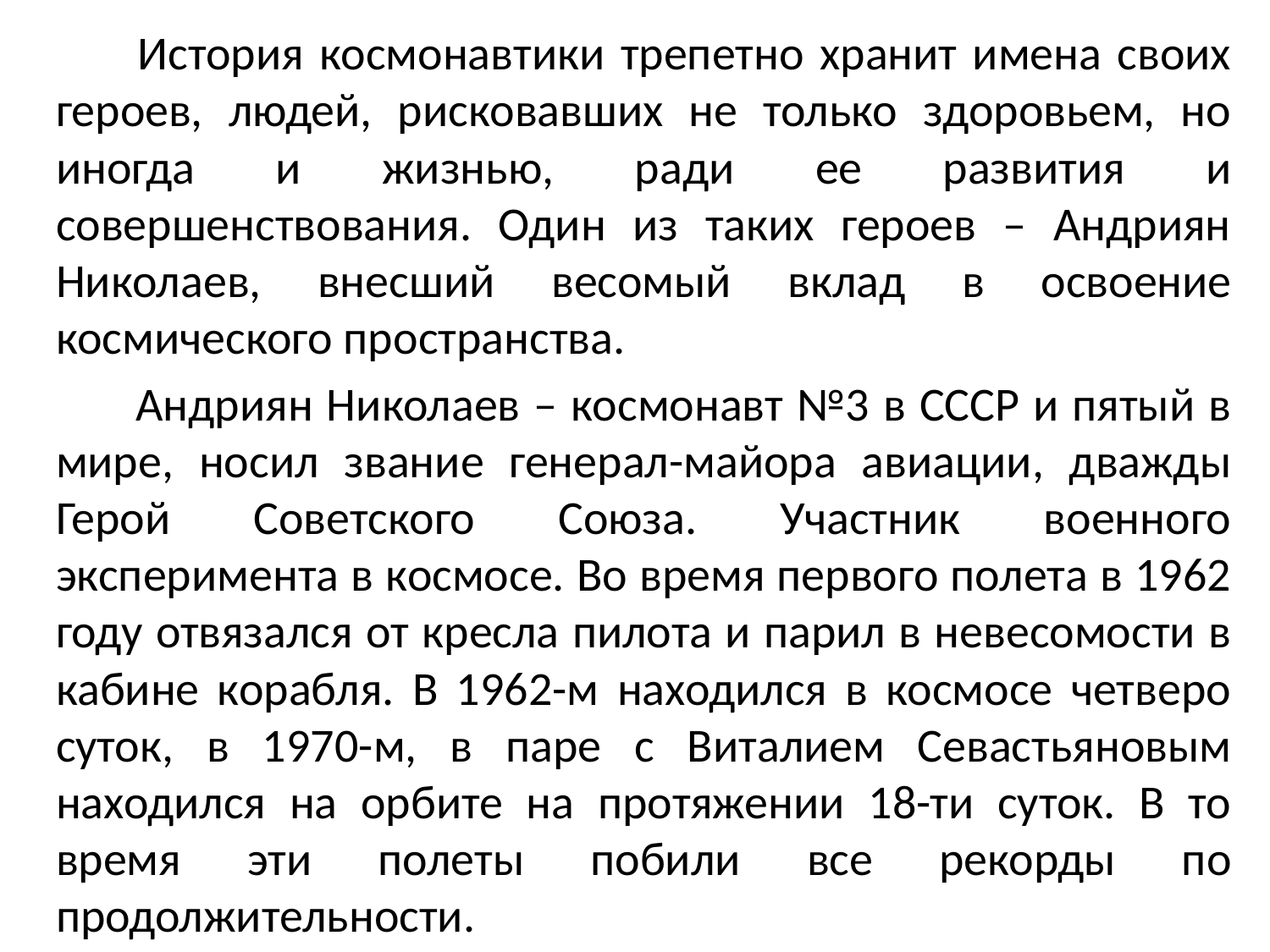

История космонавтики трепетно хранит имена своих героев, людей, рисковавших не только здоровьем, но иногда и жизнью, ради ее развития и совершенствования. Один из таких героев – Андриян Николаев, внесший весомый вклад в освоение космического пространства.
         Андриян Николаев – космонавт №3 в СССР и пятый в мире, носил звание генерал-майора авиации, дважды Герой Советского Союза. Участник военного эксперимента в космосе. Во время первого полета в 1962 году отвязался от кресла пилота и парил в невесомости в кабине корабля. В 1962-м находился в космосе четверо суток, в 1970-м, в паре с Виталием Севастьяновым находился на орбите на протяжении 18-ти суток. В то время эти полеты побили все рекорды по продолжительности.

#